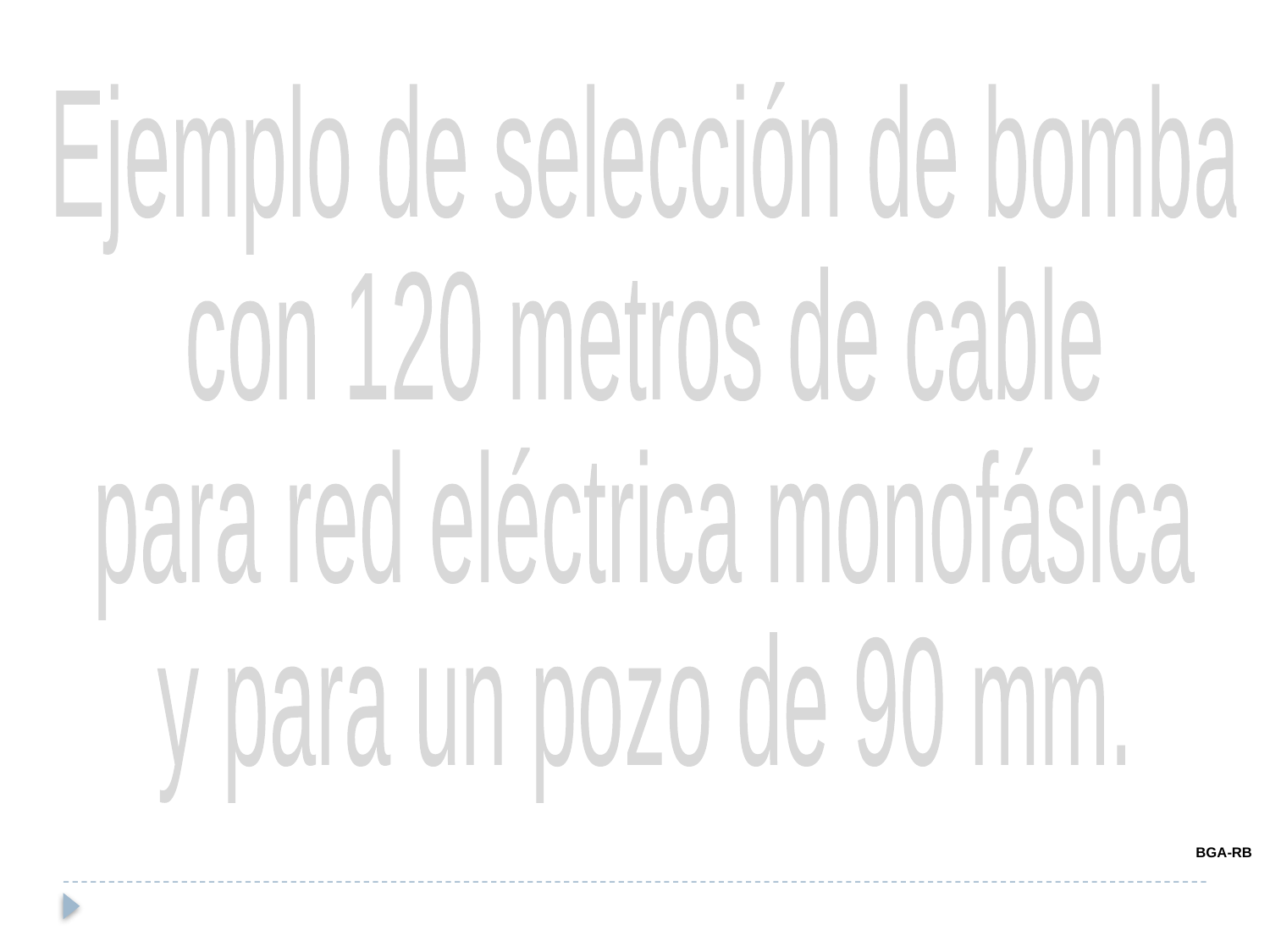

Ejemplo de selección de bomba
con 120 metros de cable
para red eléctrica monofásica
y para un pozo de 90 mm.
BGA-RB